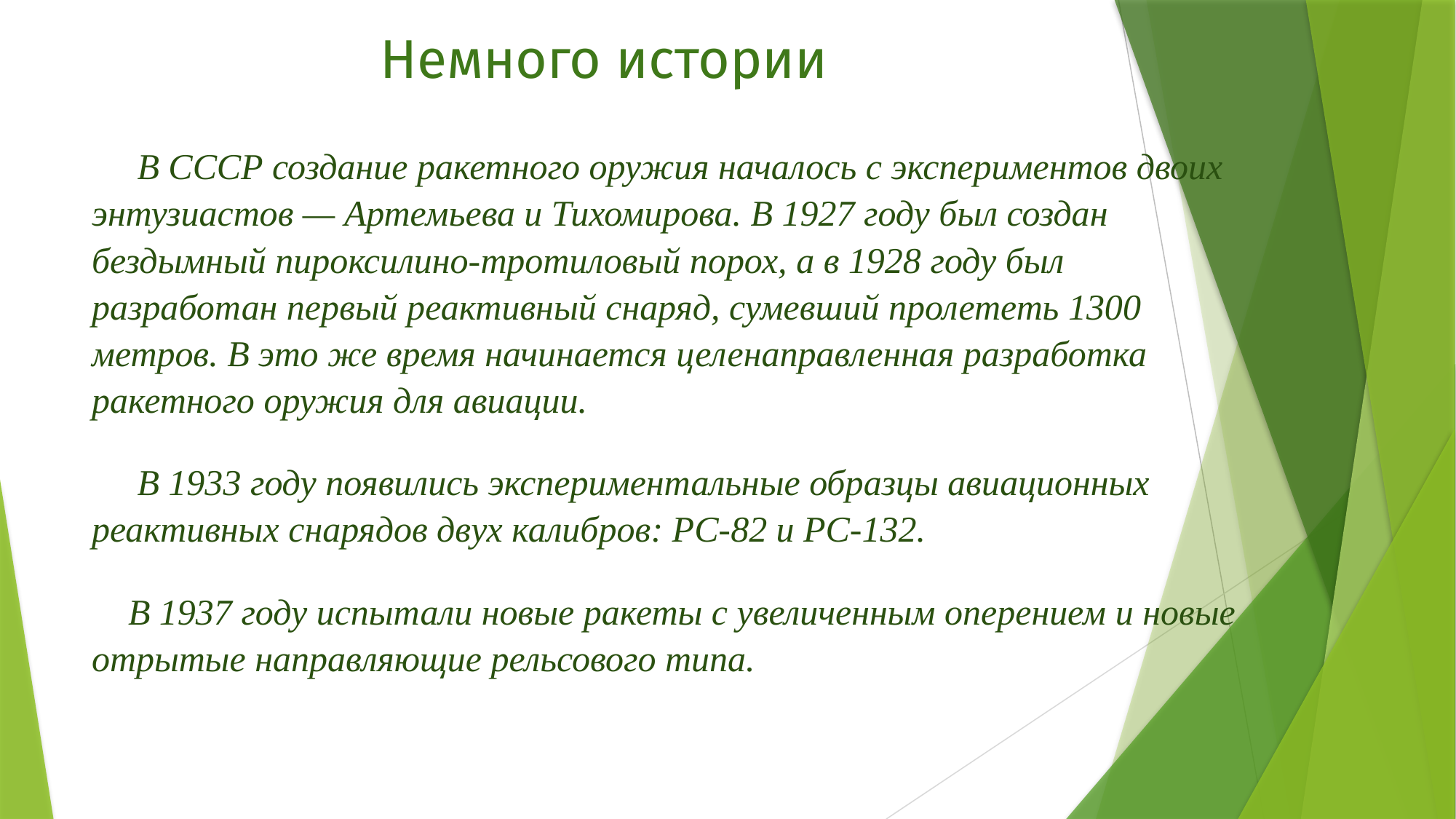

# Немного истории
     В СССР создание ракетного оружия началось с экспериментов двоих энтузиастов — Артемьева и Тихомирова. В 1927 году был создан бездымный пироксилино-тротиловый порох, а в 1928 году был разработан первый реактивный снаряд, сумевший пролететь 1300 метров. В это же время начинается целенаправленная разработка ракетного оружия для авиации.
     В 1933 году появились экспериментальные образцы авиационных реактивных снарядов двух калибров: РС-82 и РС-132.
    В 1937 году испытали новые ракеты с увеличенным оперением и новые отрытые направляющие рельсового типа.